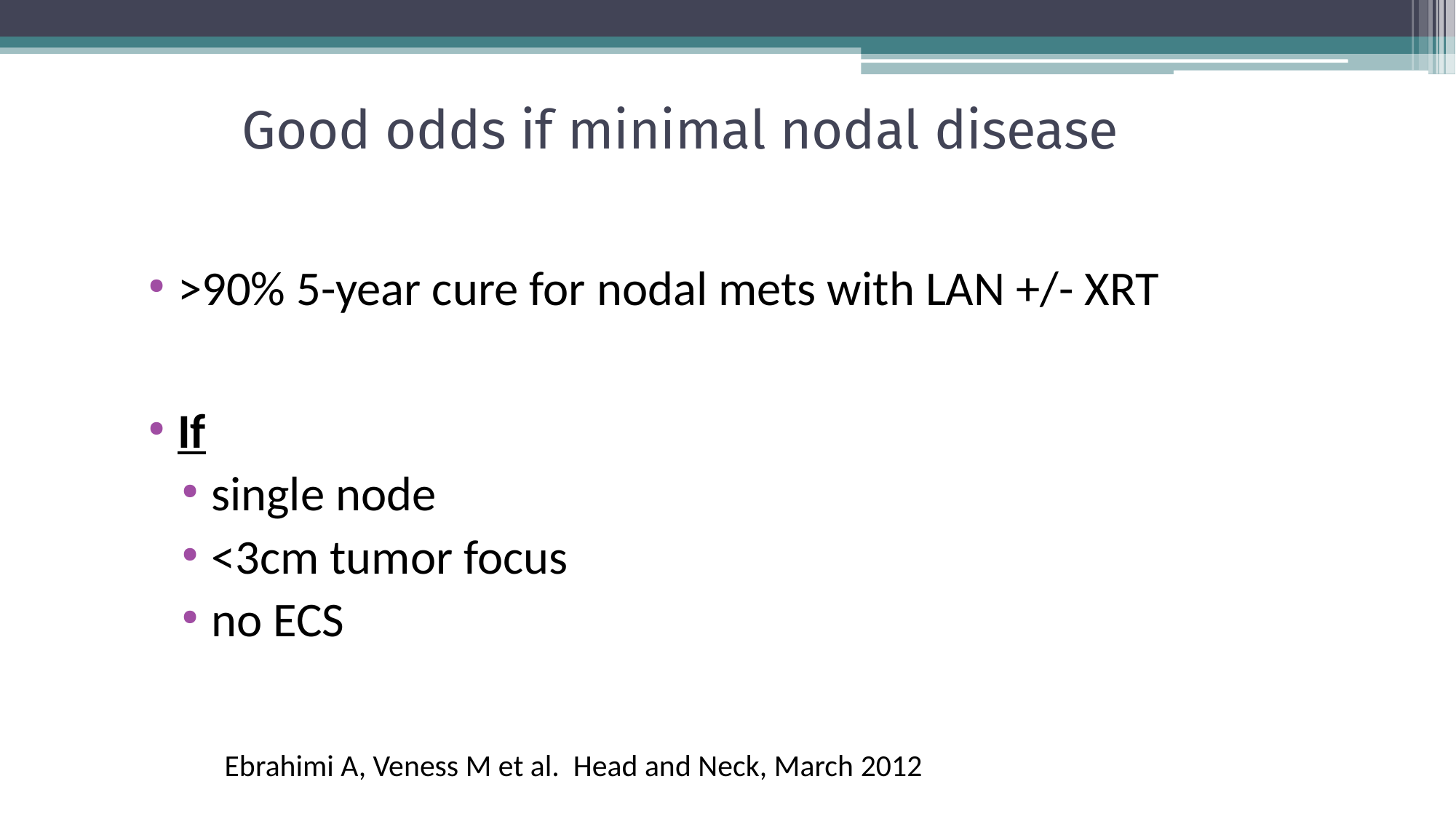

# Good odds if minimal nodal disease

>90% 5-year cure for nodal mets with LAN +/- XRT

If
single node
<3cm tumor focus
no ECS

Ebrahimi A, Veness M et al.  Head and Neck, March 2012